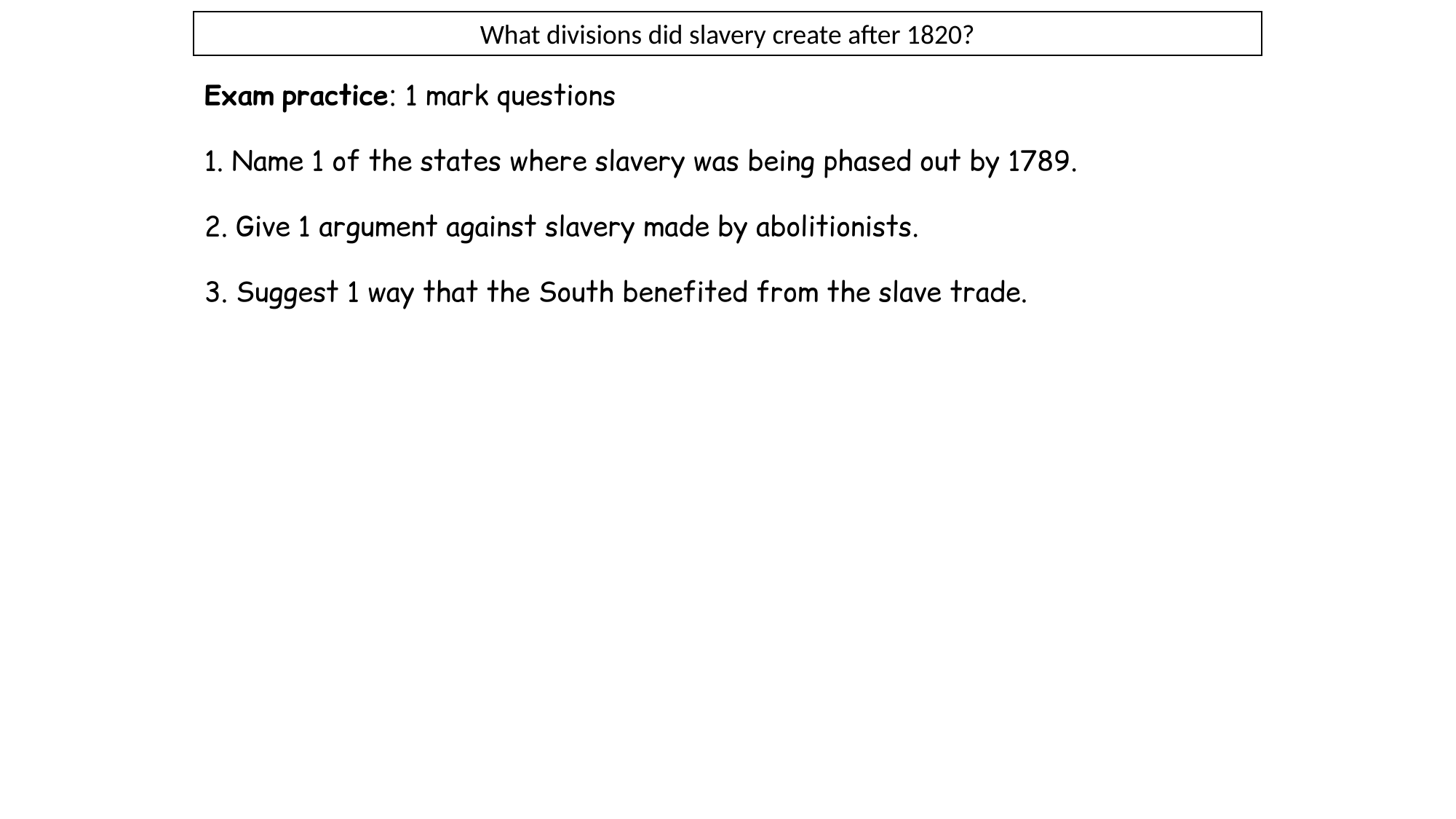

What divisions did slavery create after 1820?
Exam practice: 1 mark questions

1. Name 1 of the states where slavery was being phased out by 1789.

2. Give 1 argument against slavery made by abolitionists.

3. Suggest 1 way that the South benefited from the slave trade.